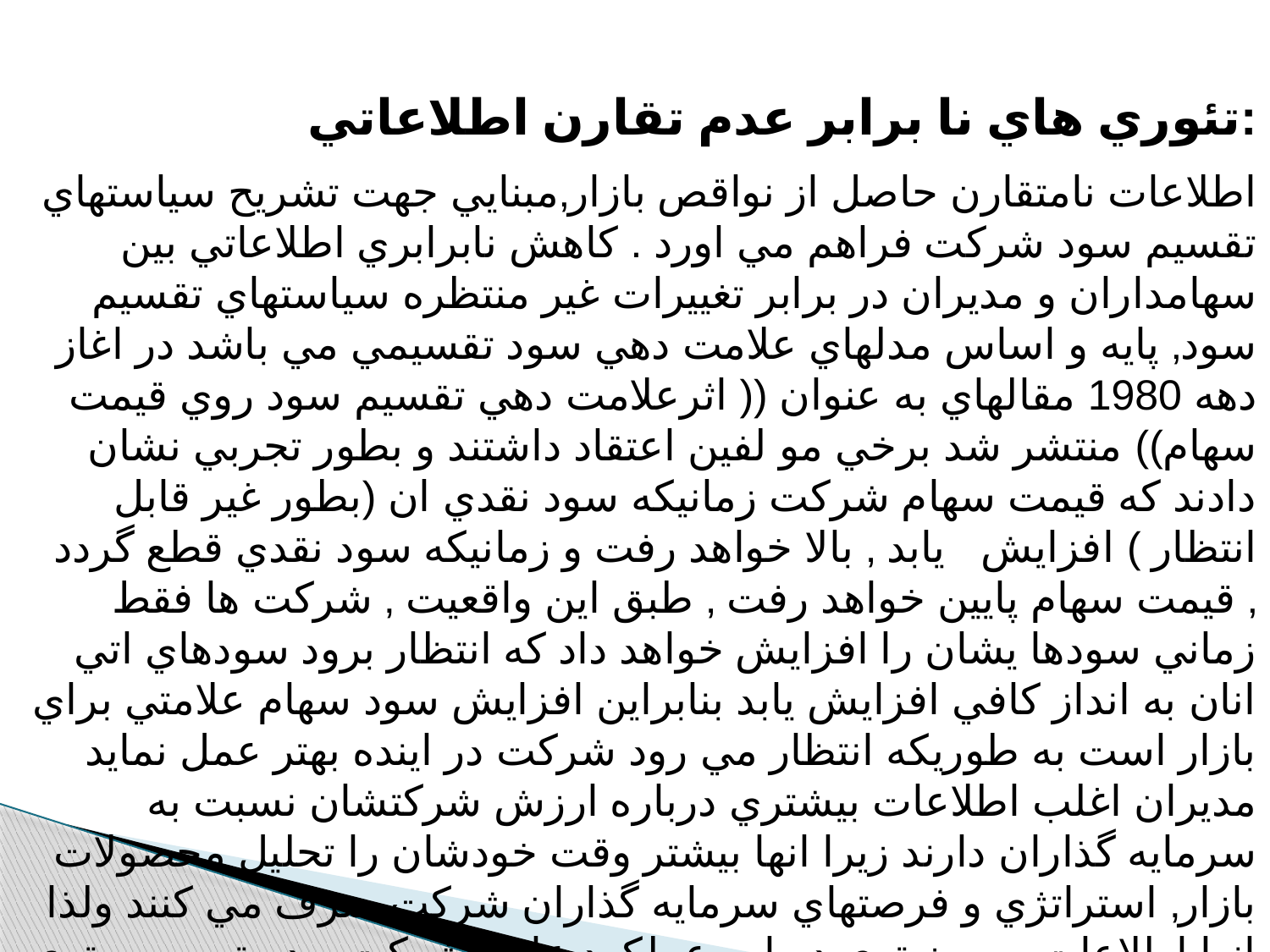

تئوري هاي نا برابر عدم تقارن اطلاعاتي:
اطلاعات نامتقارن حاصل از نواقص بازار‚مبنايي جهت تشريح سياستهاي تقسيم سود شركت فراهم مي اورد . كاهش نابرابري اطلاعاتي بين سهامداران و مديران در برابر تغييرات غير منتظره سياستهاي تقسيم سود‚ پايه و اساس مدلهاي علامت دهي سود تقسيمي مي باشد در اغاز دهه 1980 مقالهاي به عنوان (( اثرعلامت دهي تقسيم سود روي قيمت سهام)) منتشر شد برخي مو لفين اعتقاد داشتند و بطور تجربي نشان دادند كه قيمت سهام شركت زمانيكه سود نقدي ان (بطور غير قابل انتظار ) افزايش   يابد ‚ بالا خواهد رفت و زمانيكه سود نقدي قطع گردد ‚ قيمت سهام پايين خواهد رفت ‚ طبق اين واقعيت ‚ شركت ها فقط زماني سودها يشان را افزايش خواهد داد كه انتظار برود سودهاي اتي انان به انداز كافي افزايش يابد بنابراين افزايش سود سهام علامتي براي بازار است به طوريكه انتظار مي رود شركت در اينده بهتر عمل نمايد مديران اغلب اطلاعات بيشتري درباره ارزش شركتشان نسبت به سرمايه گذاران دارند زيرا انها بيشتر وقت خودشان را تحليل محصولات بازار‚ استراتژي و فرصتهاي سرمايه گذاران شركت صرف مي كنند ولذا انها اطلاعات به روز تري درباره عملكرد عادي شركت و دسترسي بهتري بر اطلاعات ويژه شركت كه در پيش بيني سود مفيد است دارند اگر شركتي در سود پرداختي اش تغيير ايجا نمايد سرمايه گذاران استنباطي از اين اعلاميه در باره سود دهي فرصتهاي  سرمايه گذاري شركت خواهد داشت ومتعاقب